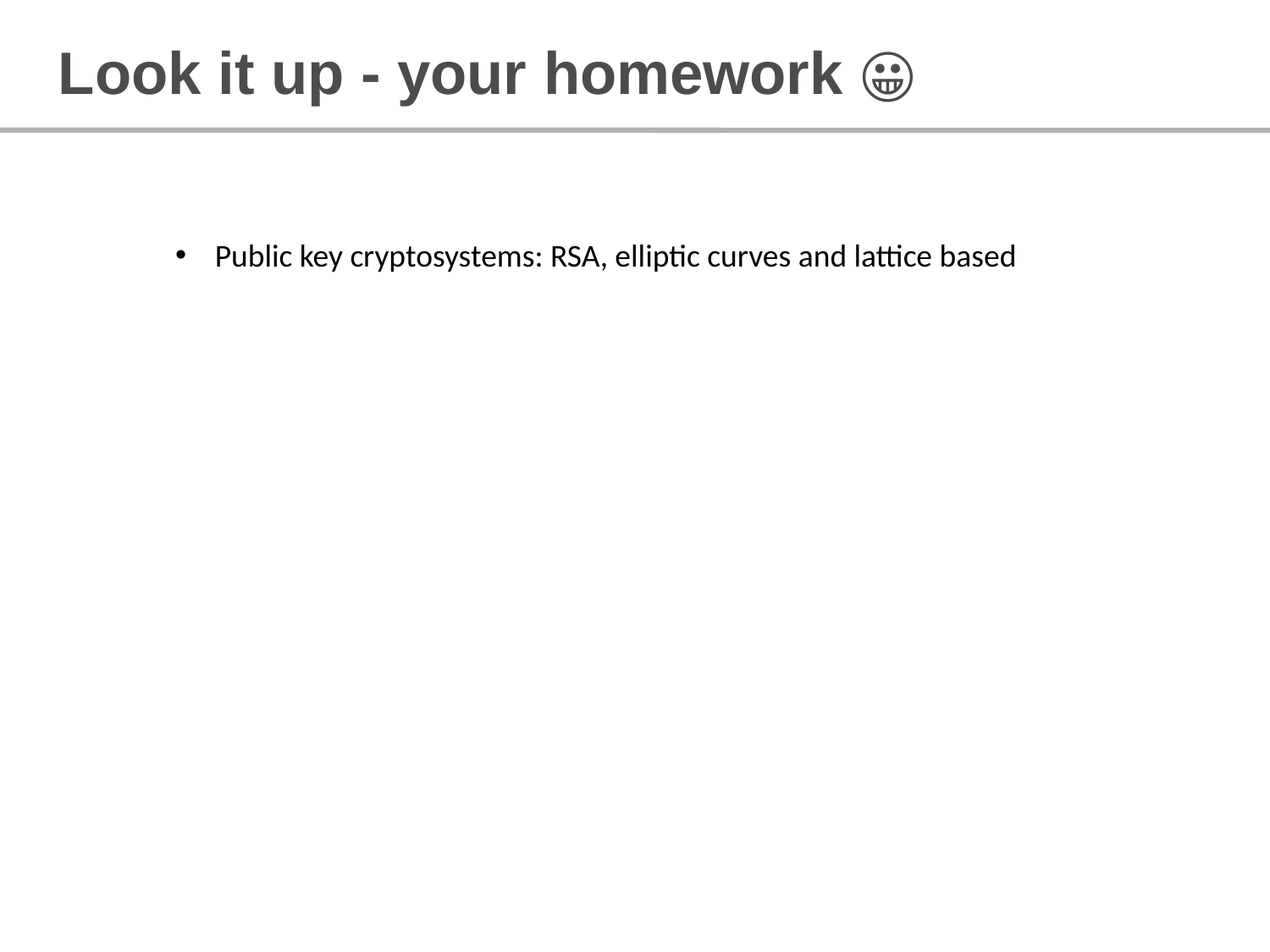

# Look it up - your homework 😀

Public key cryptosystems: RSA, elliptic curves and lattice based